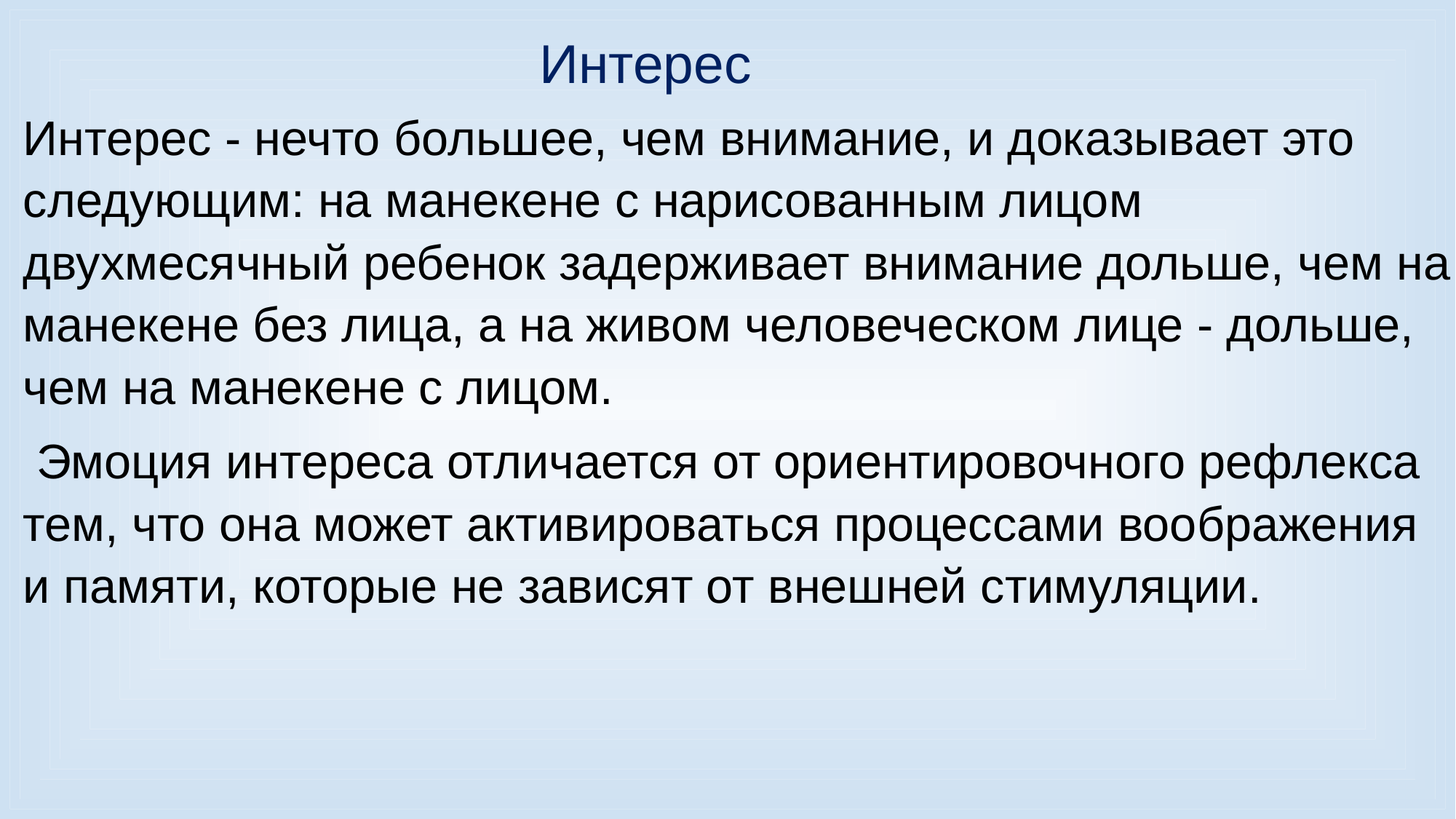

Интерес
Интерес - нечто большее, чем внимание, и доказывает это следующим: на манекене с нарисованным лицом двухмесячный ребенок задерживает внимание дольше, чем на манекене без лица, а на живом человеческом лице - дольше, чем на манекене с лицом.
 Эмоция интереса отличается от ориентировочного рефлекса тем, что она может активироваться процессами воображения и памяти, которые не зависят от внешней стимуляции.